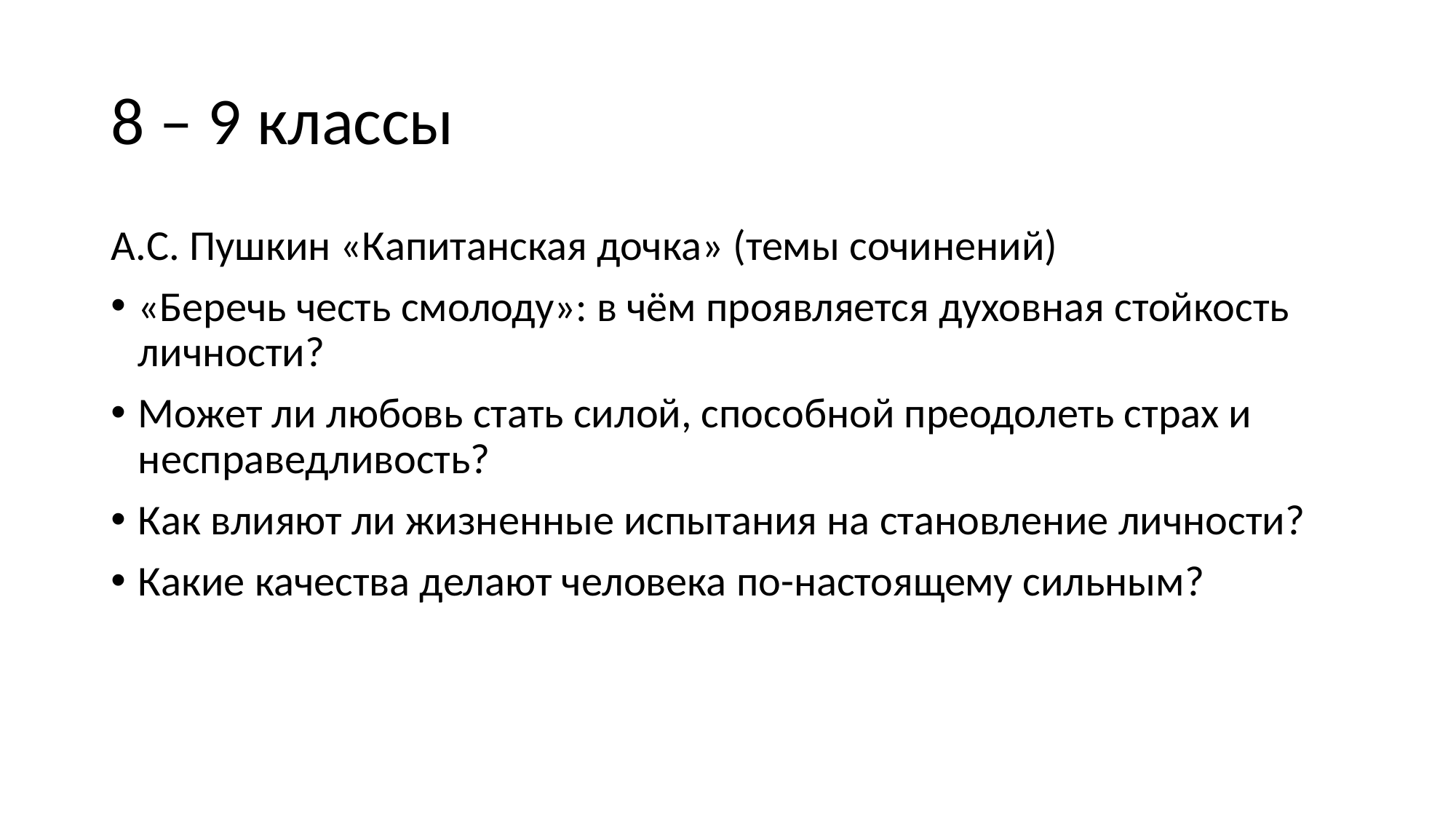

# 8 – 9 классы
А.С. Пушкин «Капитанская дочка» (темы сочинений)
«Беречь честь смолоду»: в чём проявляется духовная стойкость личности?
Может ли любовь стать силой, способной преодолеть страх и несправедливость?
Как влияют ли жизненные испытания на становление личности?
Какие качества делают человека по-настоящему сильным?